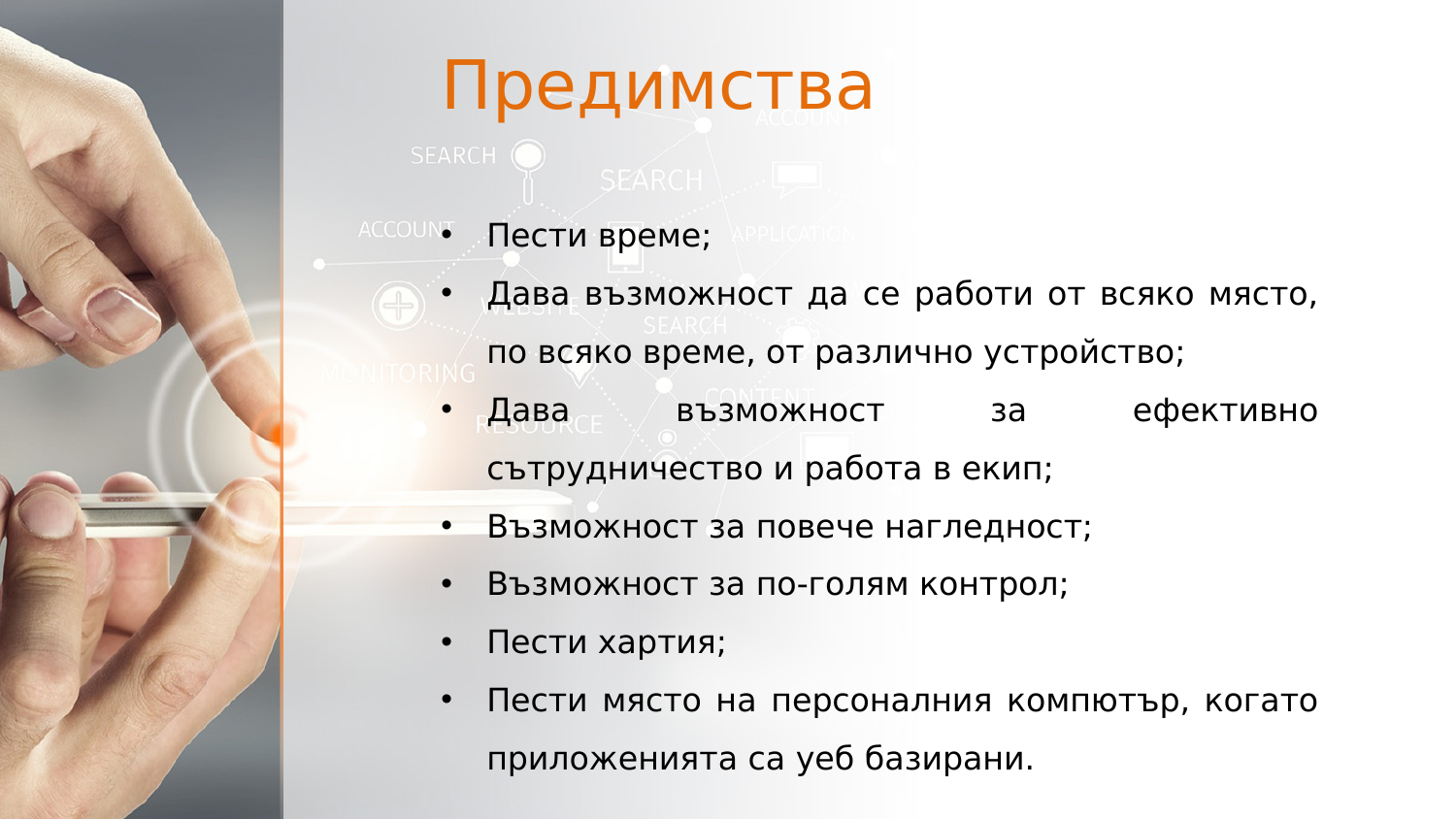

# Предимства
Пести време;
Дава възможност да се работи от всяко място, по всяко време, от различно устройство;
Дава възможност за ефективно сътрудничество и работа в екип;
Възможност за повече нагледност;
Възможност за по-голям контрол;
Пести хартия;
Пести място на персоналния компютър, когато приложенията са уеб базирани.